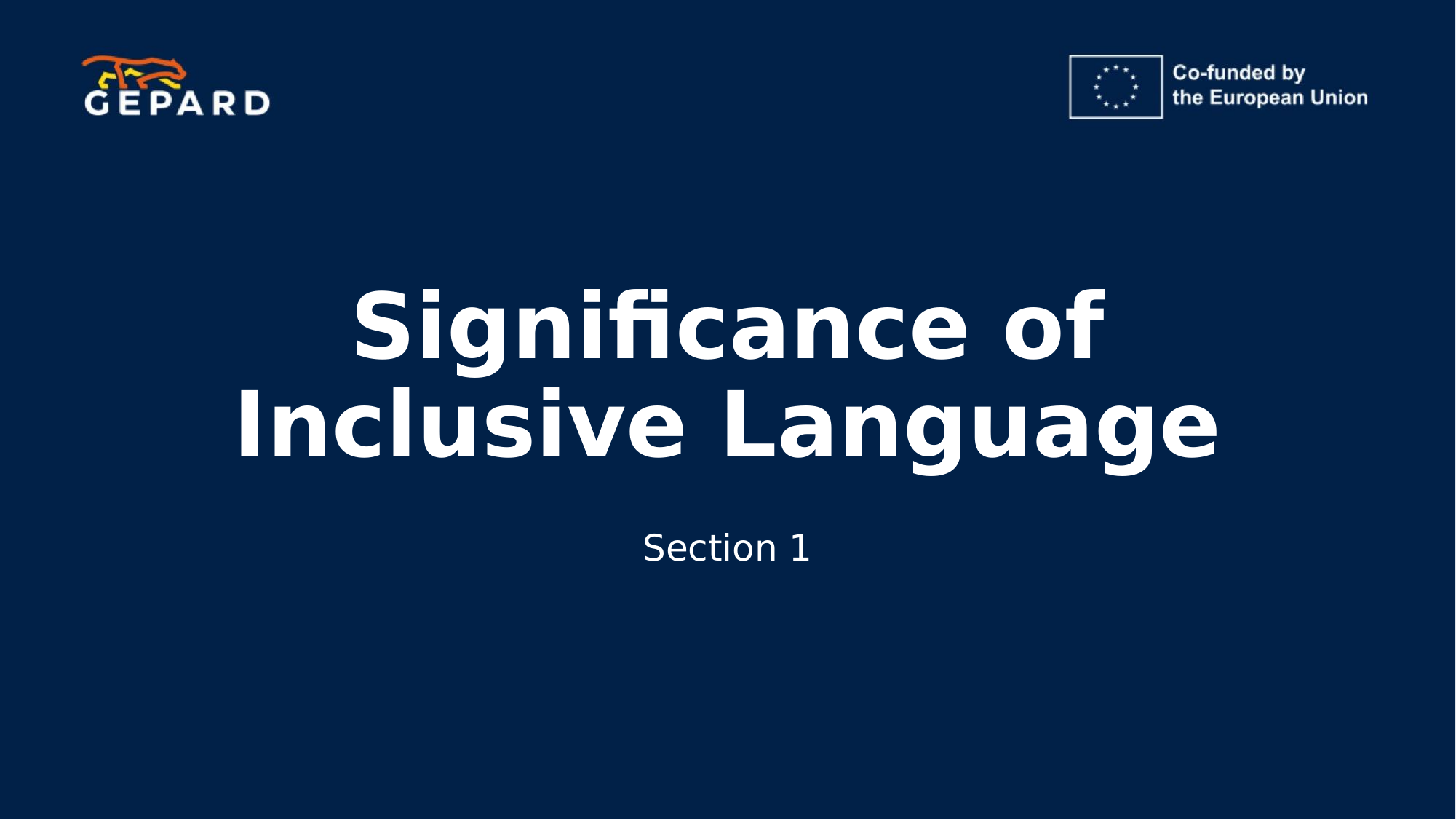

# Significance of Inclusive Language
Section 1